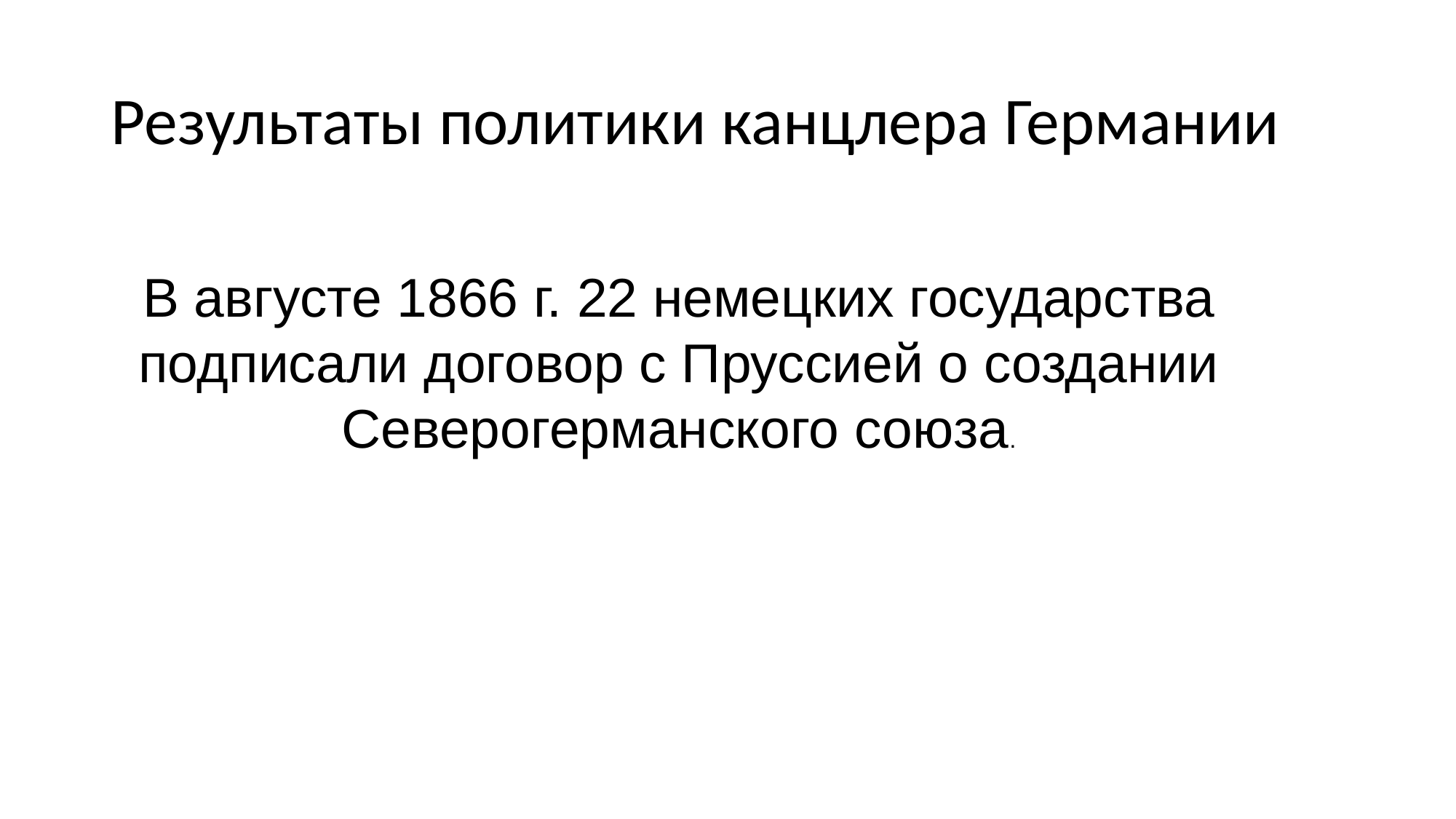

# Результаты политики канцлера Германии
В августе 1866 г. 22 немецких государства подписали договор с Пруссией о создании Северогерманского союза.